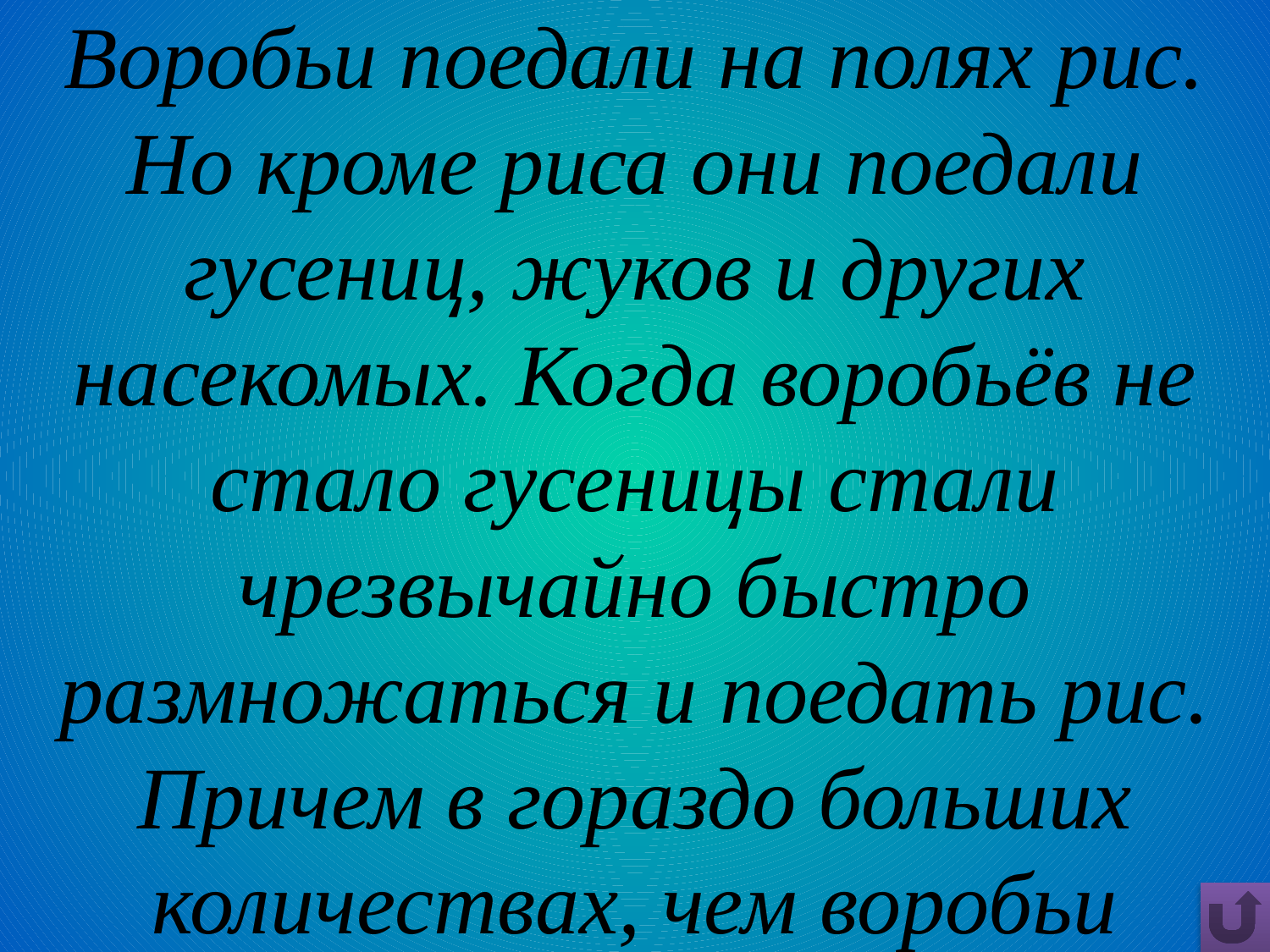

# Воробьи поедали на полях рис. Но кроме риса они поедали гусениц, жуков и других насекомых. Когда воробьёв не стало гусеницы стали чрезвычайно быстро размножаться и поедать рис. Причем в гораздо больших количествах, чем воробьи